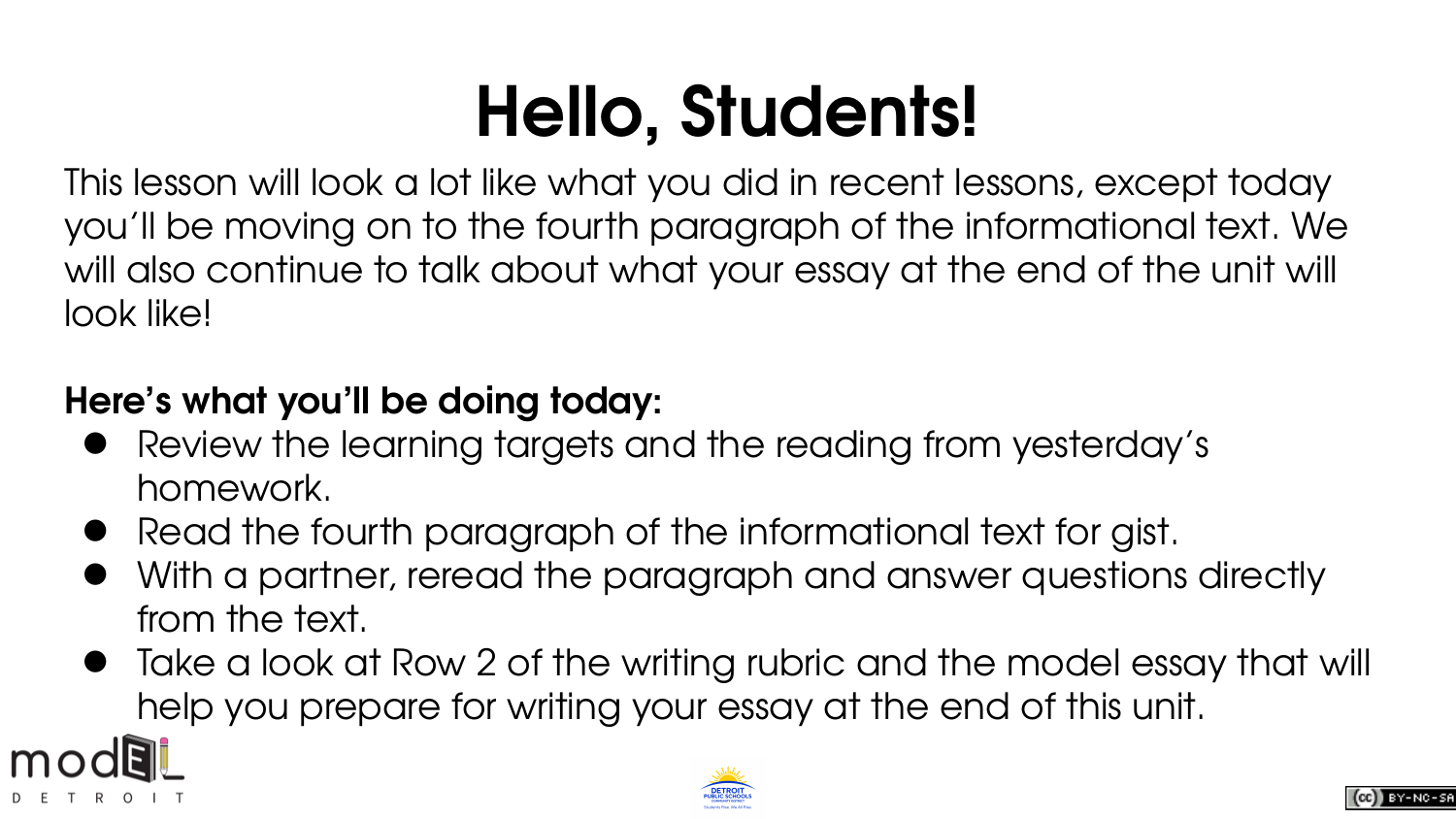

# Hello, Students!
This lesson will look a lot like what you did in recent lessons, except today you’ll be moving on to the fourth paragraph of the informational text. We will also continue to talk about what your essay at the end of the unit will look like!

Here’s what you’ll be doing today:
Review the learning targets and the reading from yesterday’s homework.
Read the fourth paragraph of the informational text for gist.
With a partner, reread the paragraph and answer questions directly from the text.
Take a look at Row 2 of the writing rubric and the model essay that will help you prepare for writing your essay at the end of this unit.